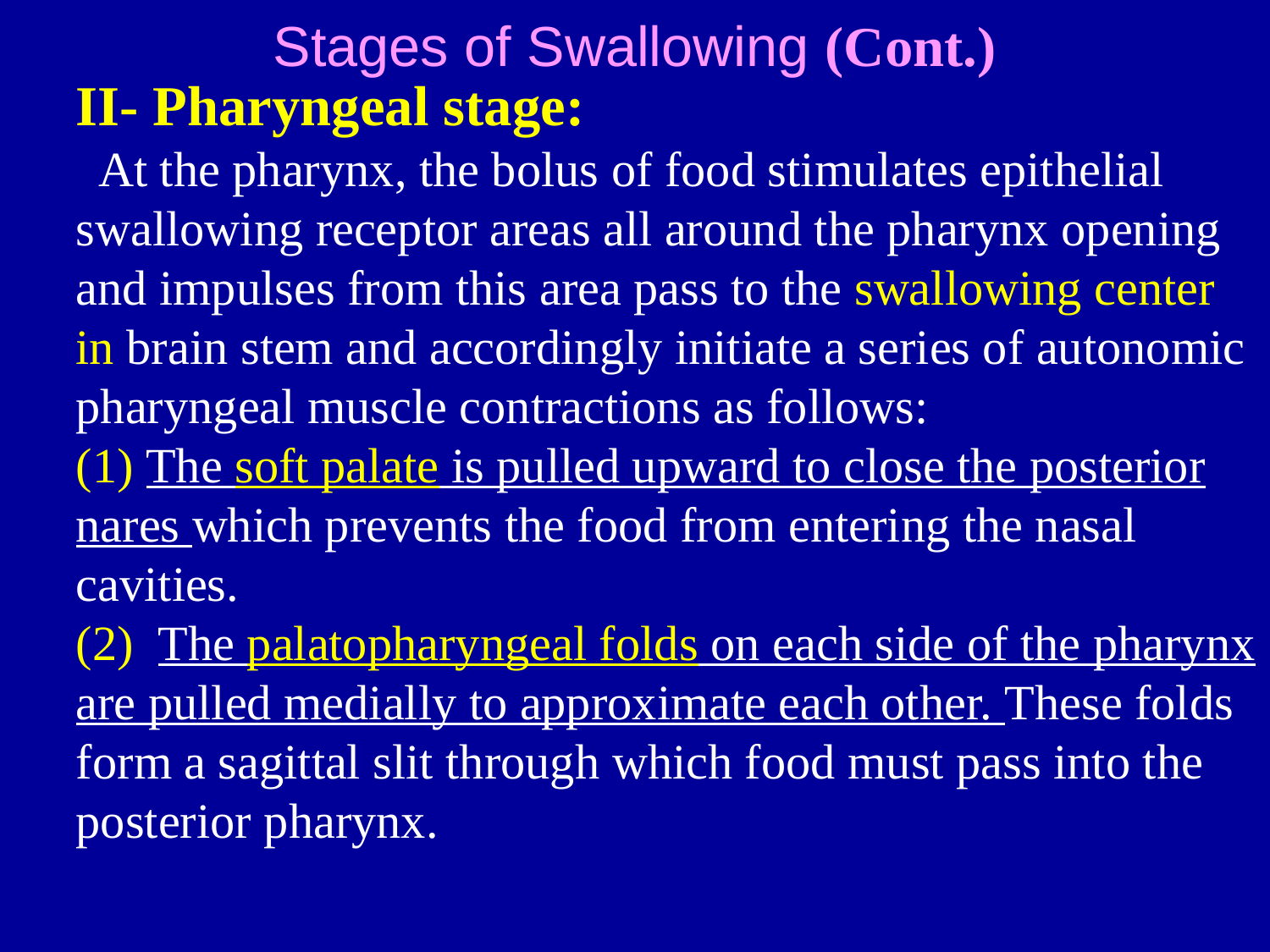

Stages of Swallowing (Cont.)
	II- Pharyngeal stage:
       At the pharynx, the bolus of food stimulates epithelial swallowing receptor areas all around the pharynx opening and impulses from this area pass to the swallowing center in brain stem and accordingly initiate a series of autonomic pharyngeal muscle contractions as follows:
	(1) The soft palate is pulled upward to close the posterior nares which prevents the food from entering the nasal cavities.
	(2)  The palatopharyngeal folds on each side of the pharynx are pulled medially to approximate each other. These folds form a sagittal slit through which food must pass into the posterior pharynx.